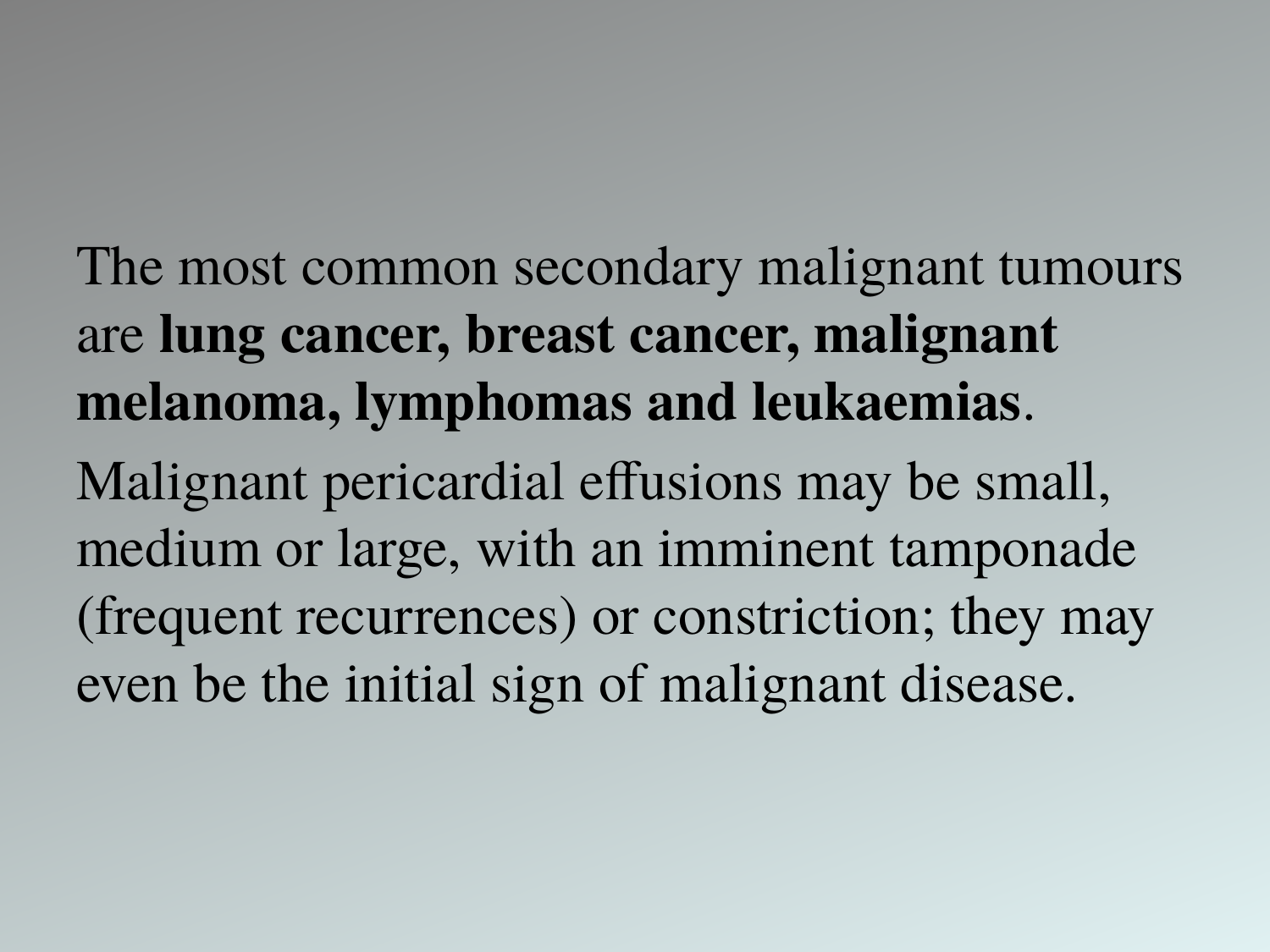

#
The most common secondary malignant tumours are lung cancer, breast cancer, malignant melanoma, lymphomas and leukaemias.
Malignant pericardial effusions may be small, medium or large, with an imminent tamponade (frequent recurrences) or constriction; they may even be the initial sign of malignant disease.